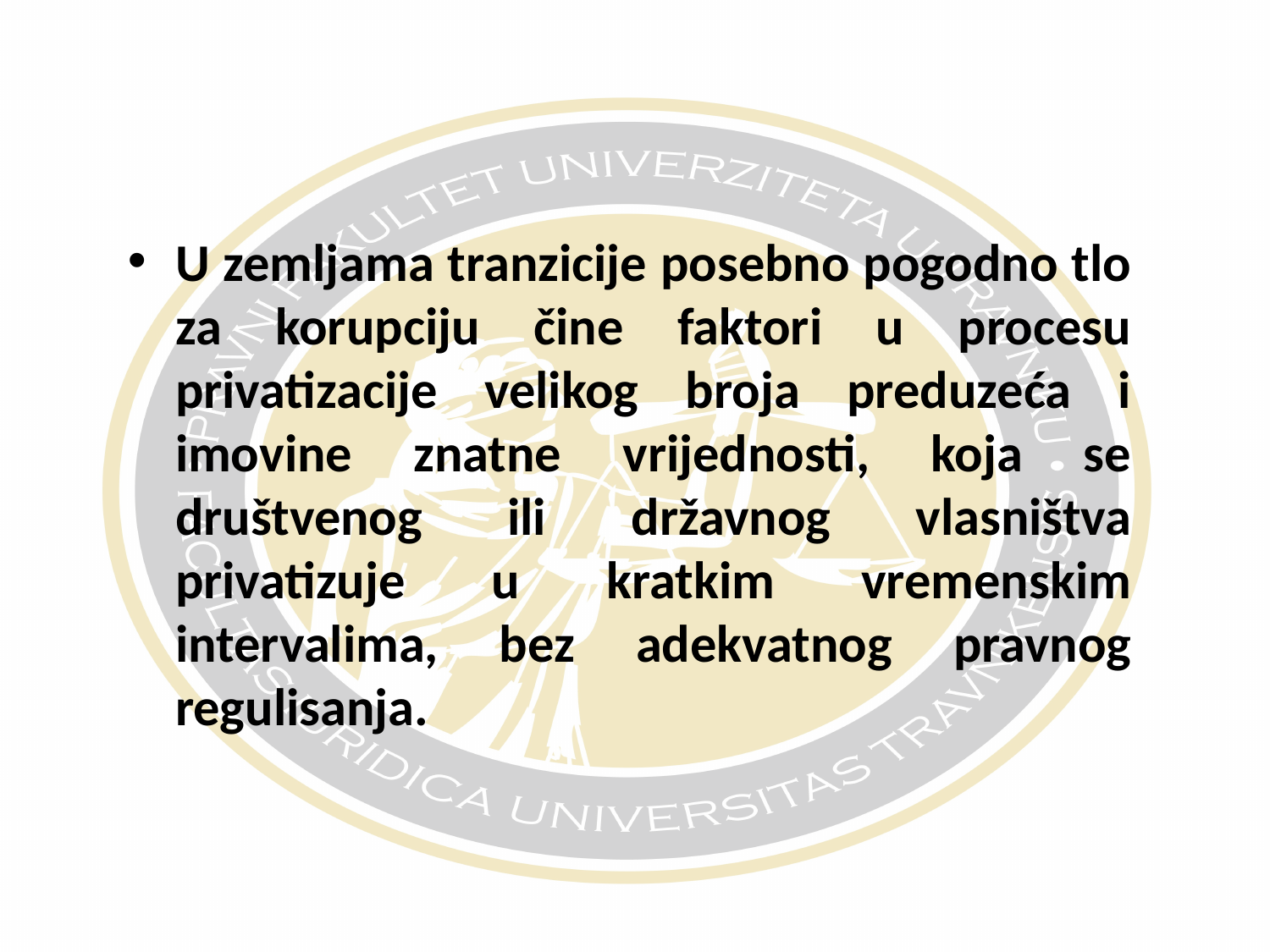

#
U zemljama tranzicije posebno pogodno tlo za korupciju čine faktori u procesu privatizacije velikog broja preduzeća i imovine znatne vrijednosti, koja se društvenog ili državnog vlasništva privatizuje u kratkim vremenskim intervalima, bez adekvatnog pravnog regulisanja.